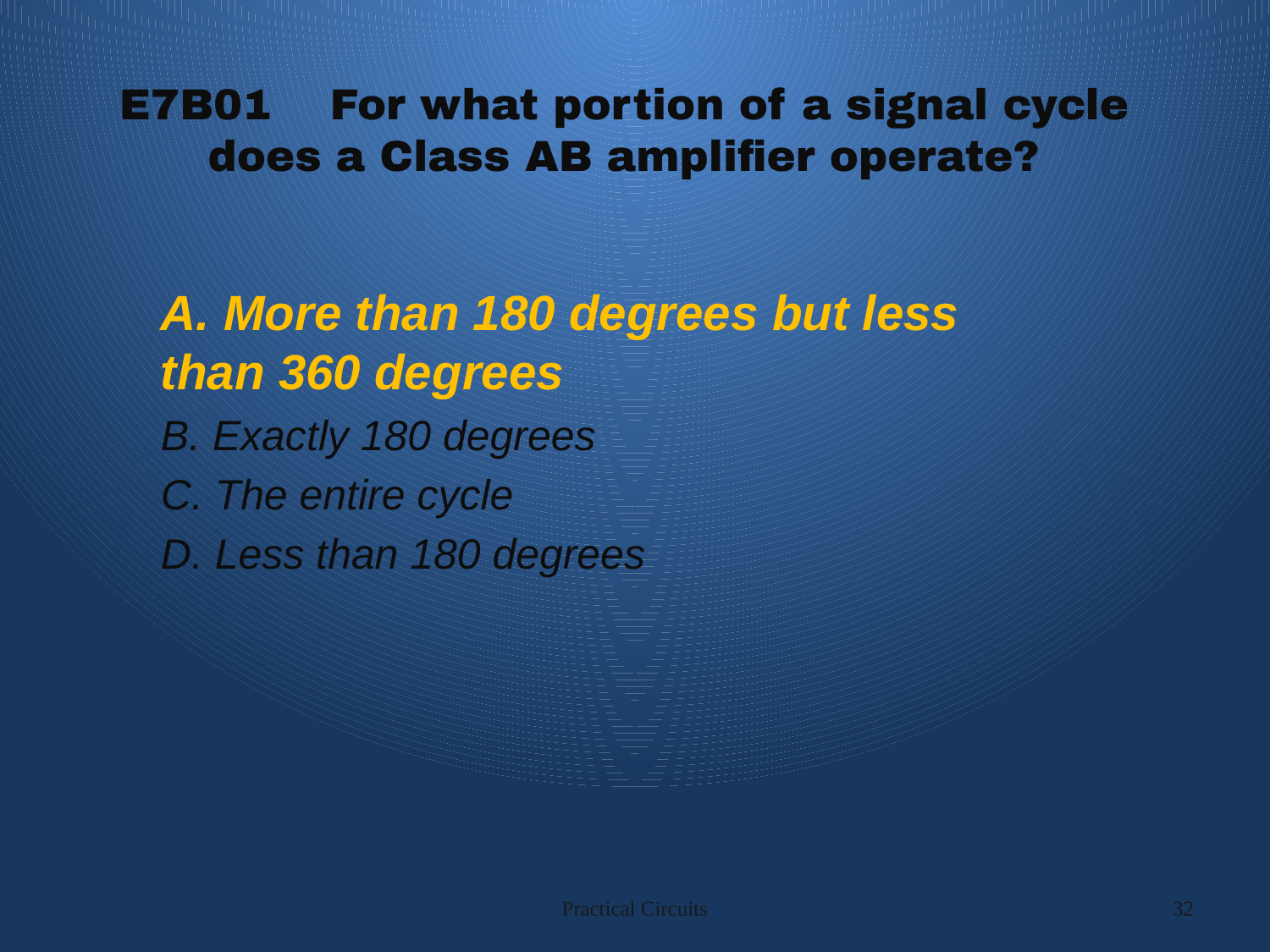

# E7B01    For what portion of a signal cycle does a Class AB amplifier operate?
A. More than 180 degrees but less than 360 degrees
B. Exactly 180 degrees
C. The entire cycle
D. Less than 180 degrees
Practical Circuits
32